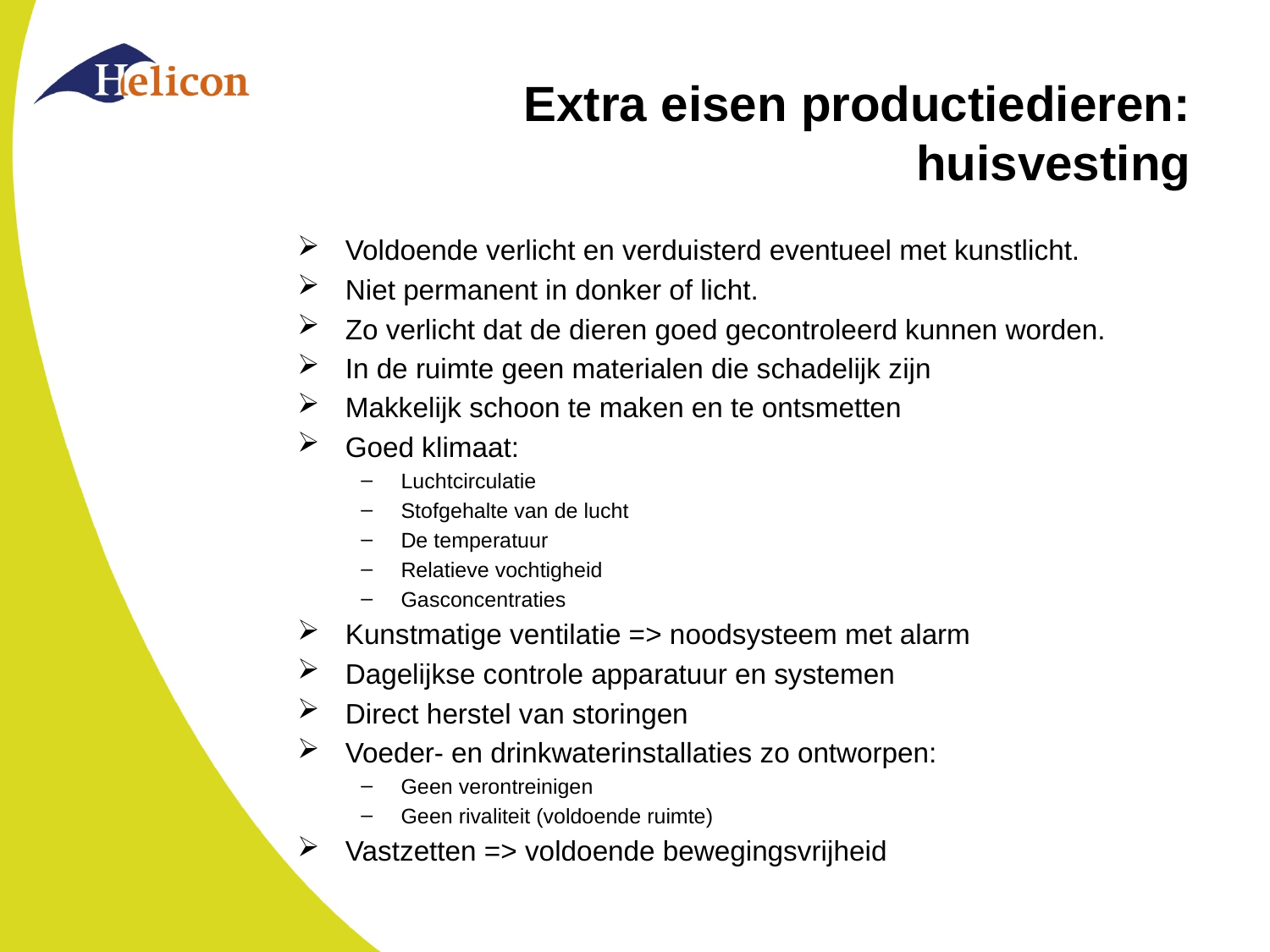

# Extra eisen productiedieren: huisvesting
Voldoende verlicht en verduisterd eventueel met kunstlicht.
Niet permanent in donker of licht.
Zo verlicht dat de dieren goed gecontroleerd kunnen worden.
In de ruimte geen materialen die schadelijk zijn
Makkelijk schoon te maken en te ontsmetten
Goed klimaat:
Luchtcirculatie
Stofgehalte van de lucht
De temperatuur
Relatieve vochtigheid
Gasconcentraties
Kunstmatige ventilatie => noodsysteem met alarm
Dagelijkse controle apparatuur en systemen
Direct herstel van storingen
Voeder- en drinkwaterinstallaties zo ontworpen:
Geen verontreinigen
Geen rivaliteit (voldoende ruimte)
Vastzetten => voldoende bewegingsvrijheid